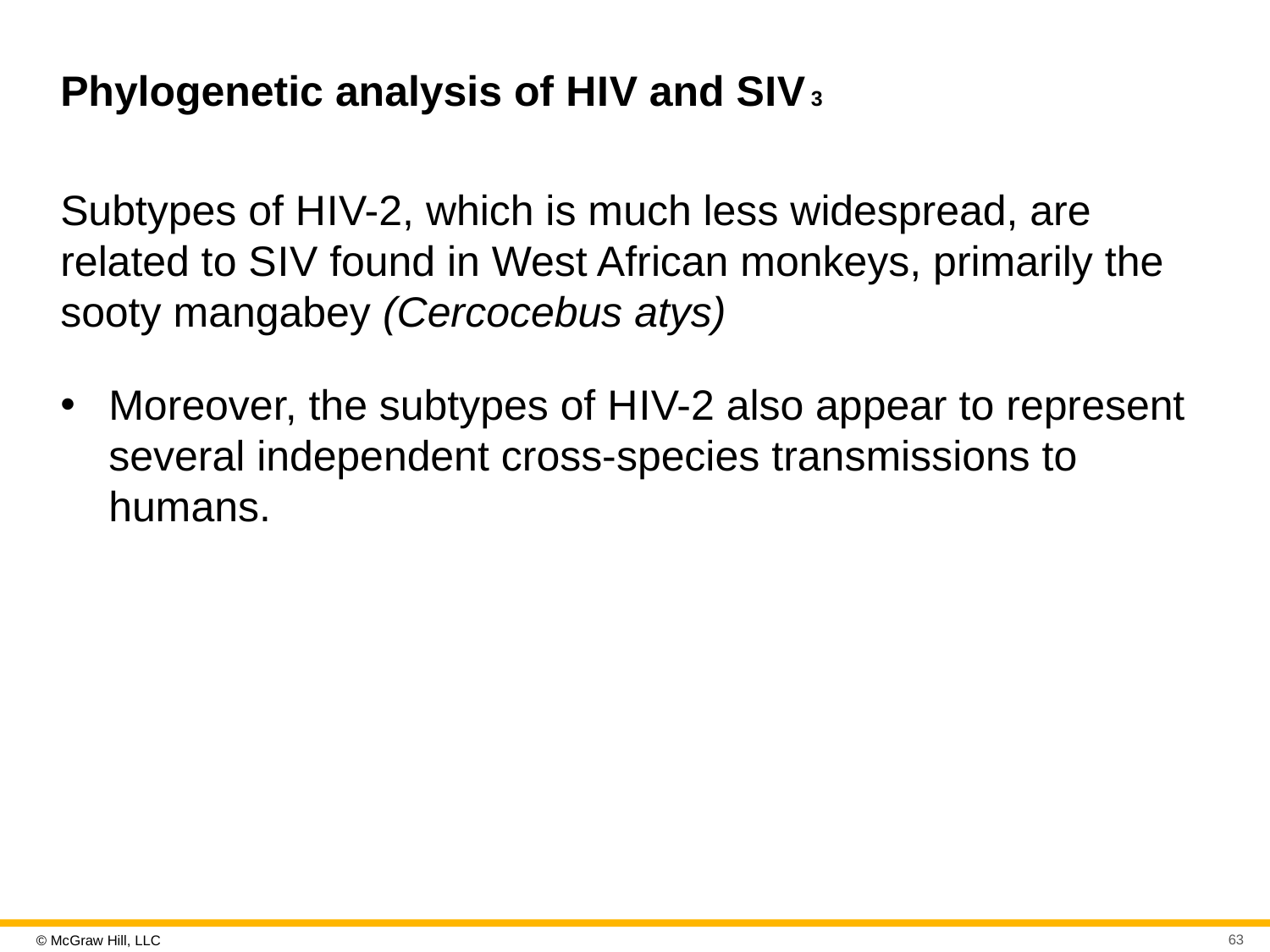

# Phylogenetic analysis of H I V and S I V 3
Subtypes of H I V-2, which is much less widespread, are related to S I V found in West African monkeys, primarily the sooty mangabey (Cercocebus atys)
Moreover, the subtypes of H I V-2 also appear to represent several independent cross-species transmissions to humans.
63